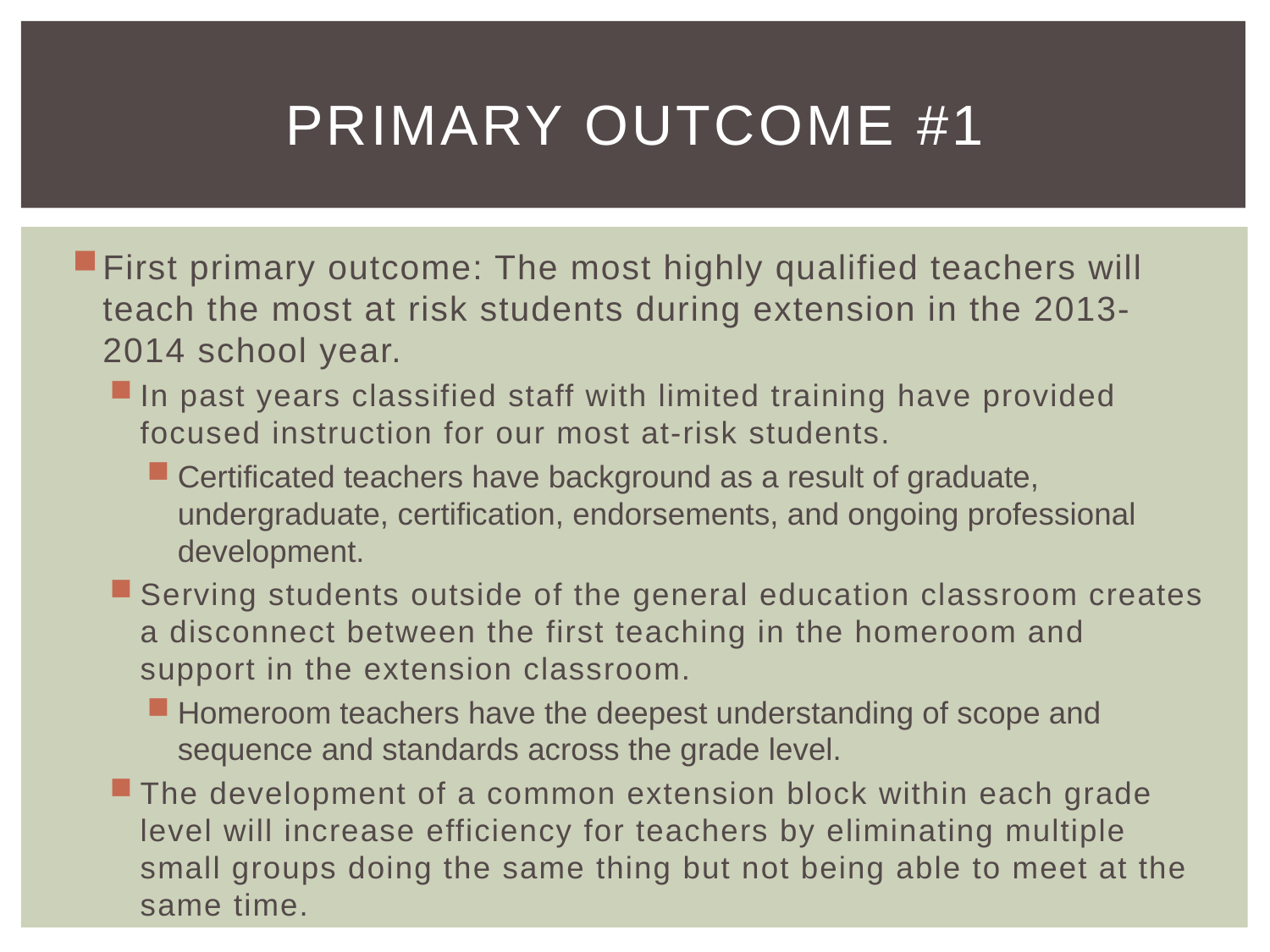

# Primary Outcome #1
First primary outcome: The most highly qualified teachers will teach the most at risk students during extension in the 2013-2014 school year.
In past years classified staff with limited training have provided focused instruction for our most at-risk students.
Certificated teachers have background as a result of graduate, undergraduate, certification, endorsements, and ongoing professional development.
Serving students outside of the general education classroom creates a disconnect between the first teaching in the homeroom and support in the extension classroom.
Homeroom teachers have the deepest understanding of scope and sequence and standards across the grade level.
The development of a common extension block within each grade level will increase efficiency for teachers by eliminating multiple small groups doing the same thing but not being able to meet at the same time.